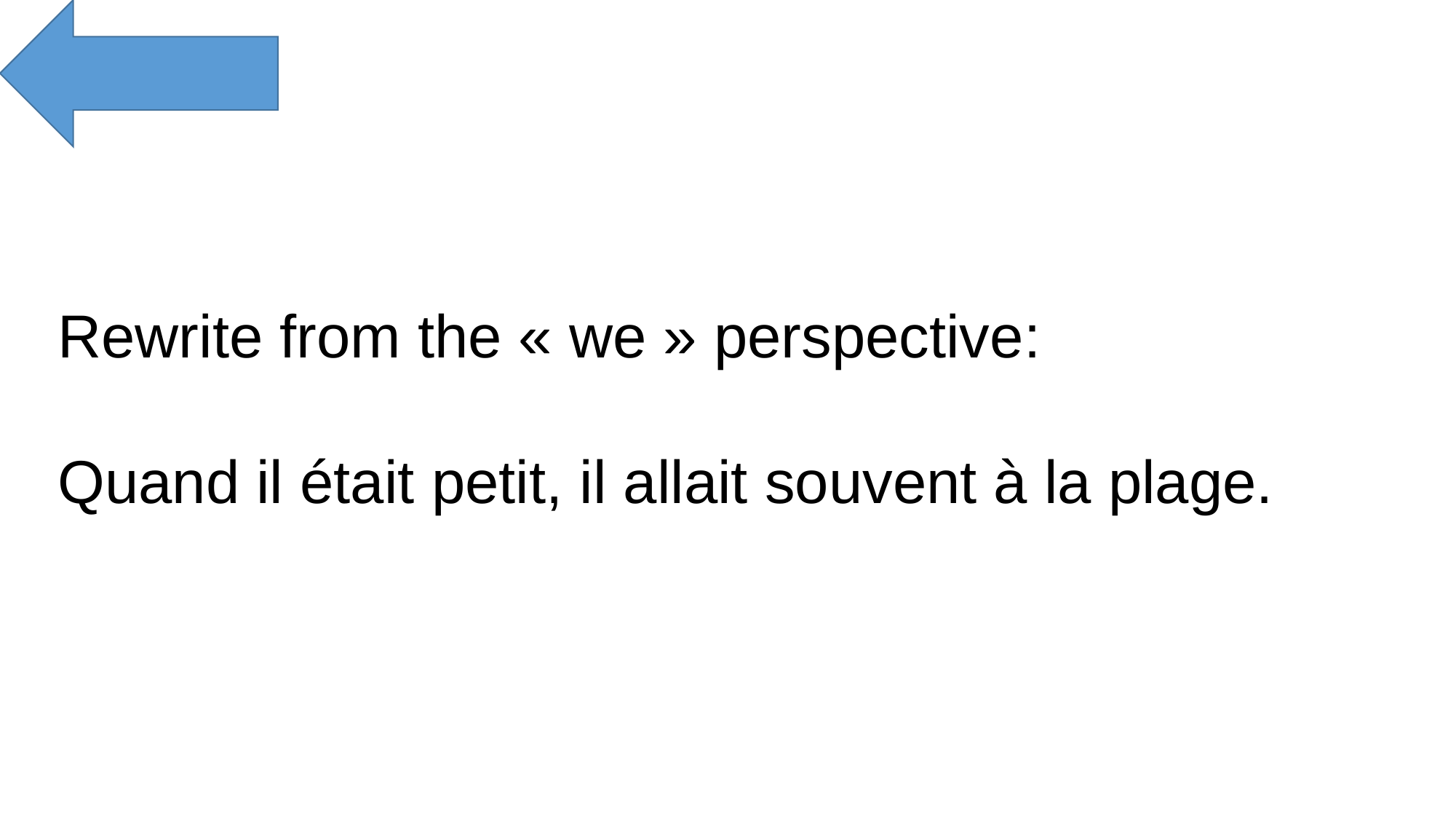

Rewrite from the « we » perspective:

Quand il était petit, il allait souvent à la plage.